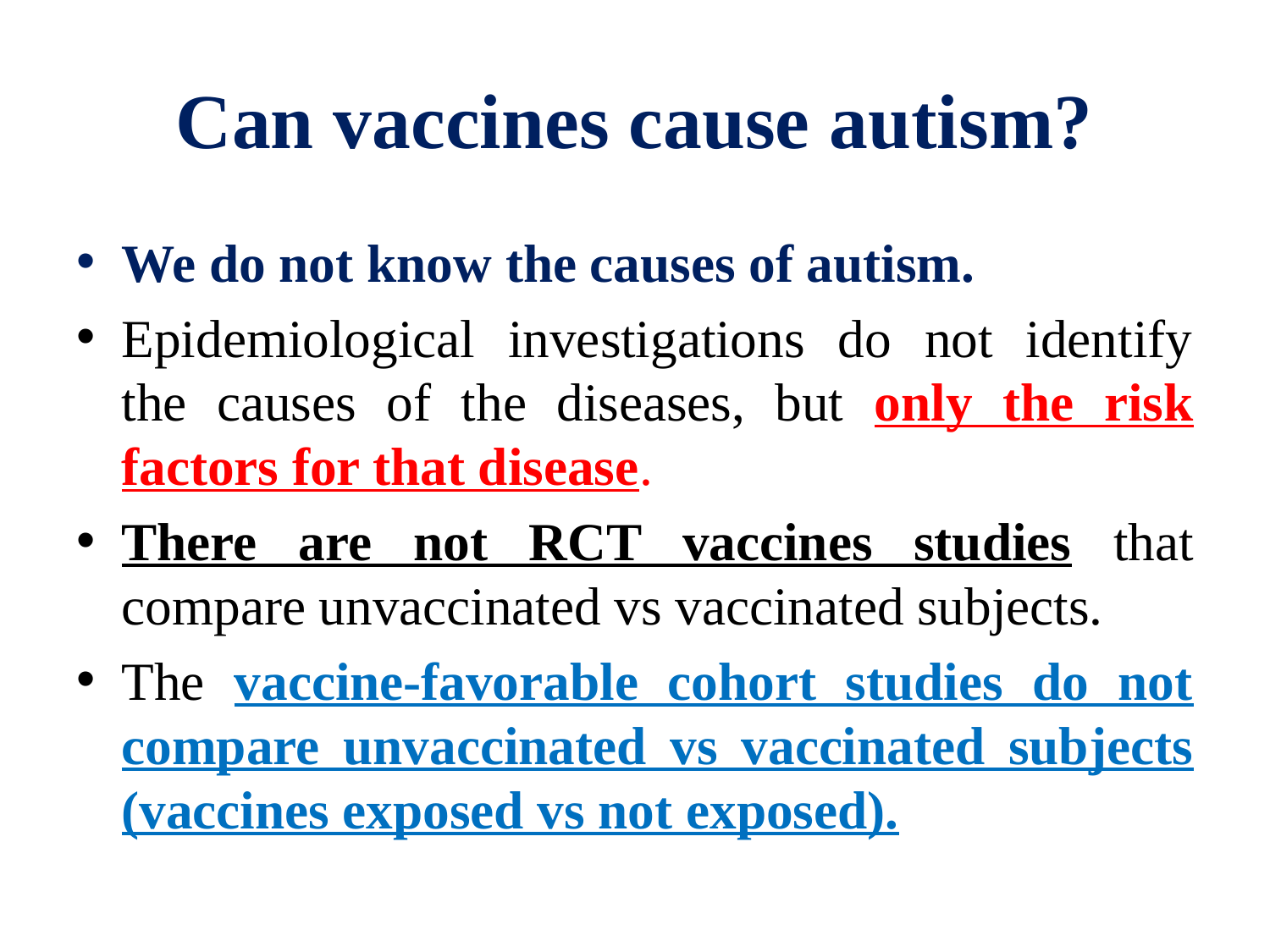

# Can vaccines cause autism?
We do not know the causes of autism.
Epidemiological investigations do not identify the causes of the diseases, but only the risk factors for that disease.
There are not RCT vaccines studies that compare unvaccinated vs vaccinated subjects.
The vaccine-favorable cohort studies do not compare unvaccinated vs vaccinated subjects (vaccines exposed vs not exposed).